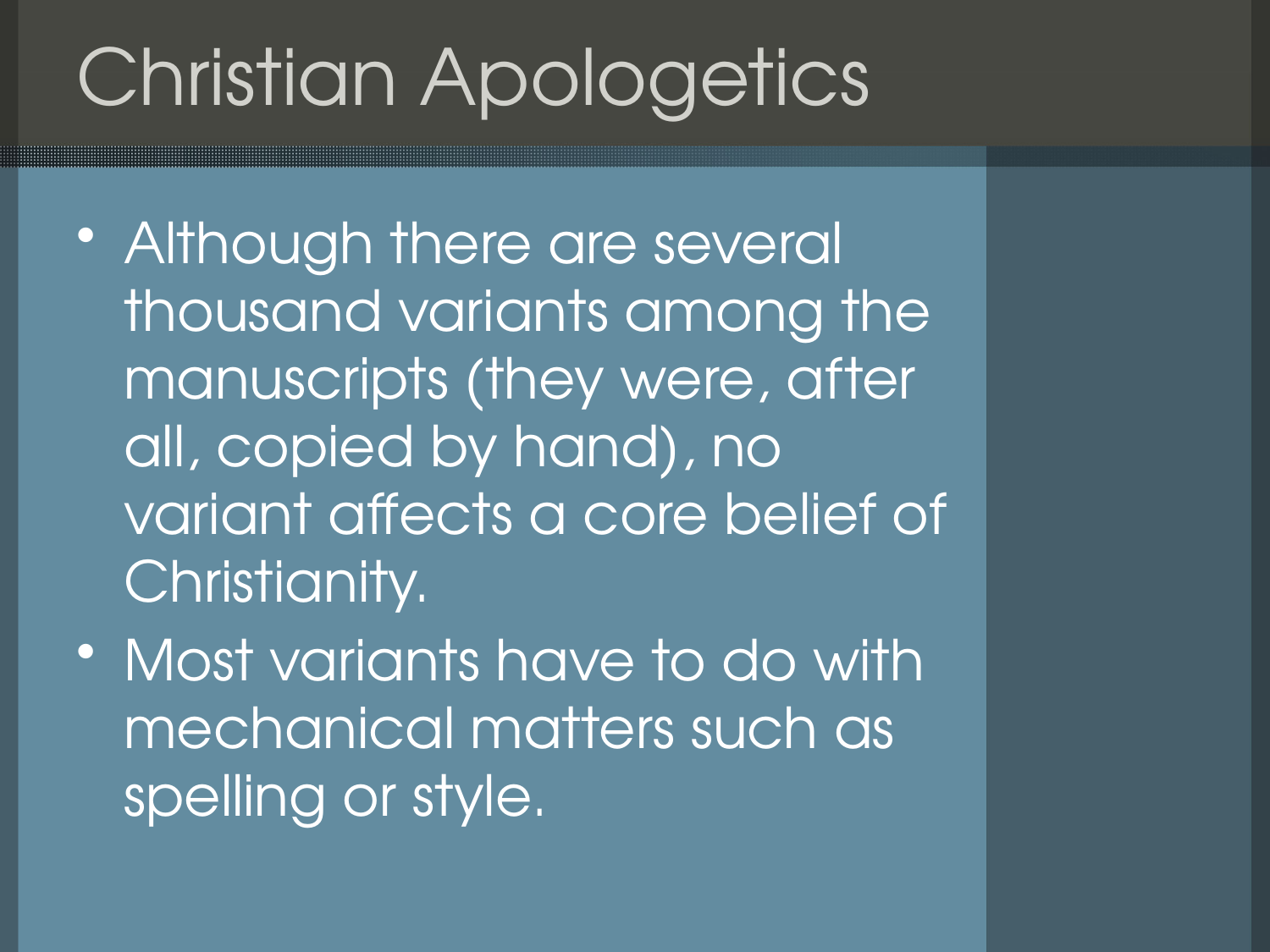

# Christian Apologetics
Although there are several thousand variants among the manuscripts (they were, after all, copied by hand), no variant affects a core belief of Christianity.
Most variants have to do with mechanical matters such as spelling or style.